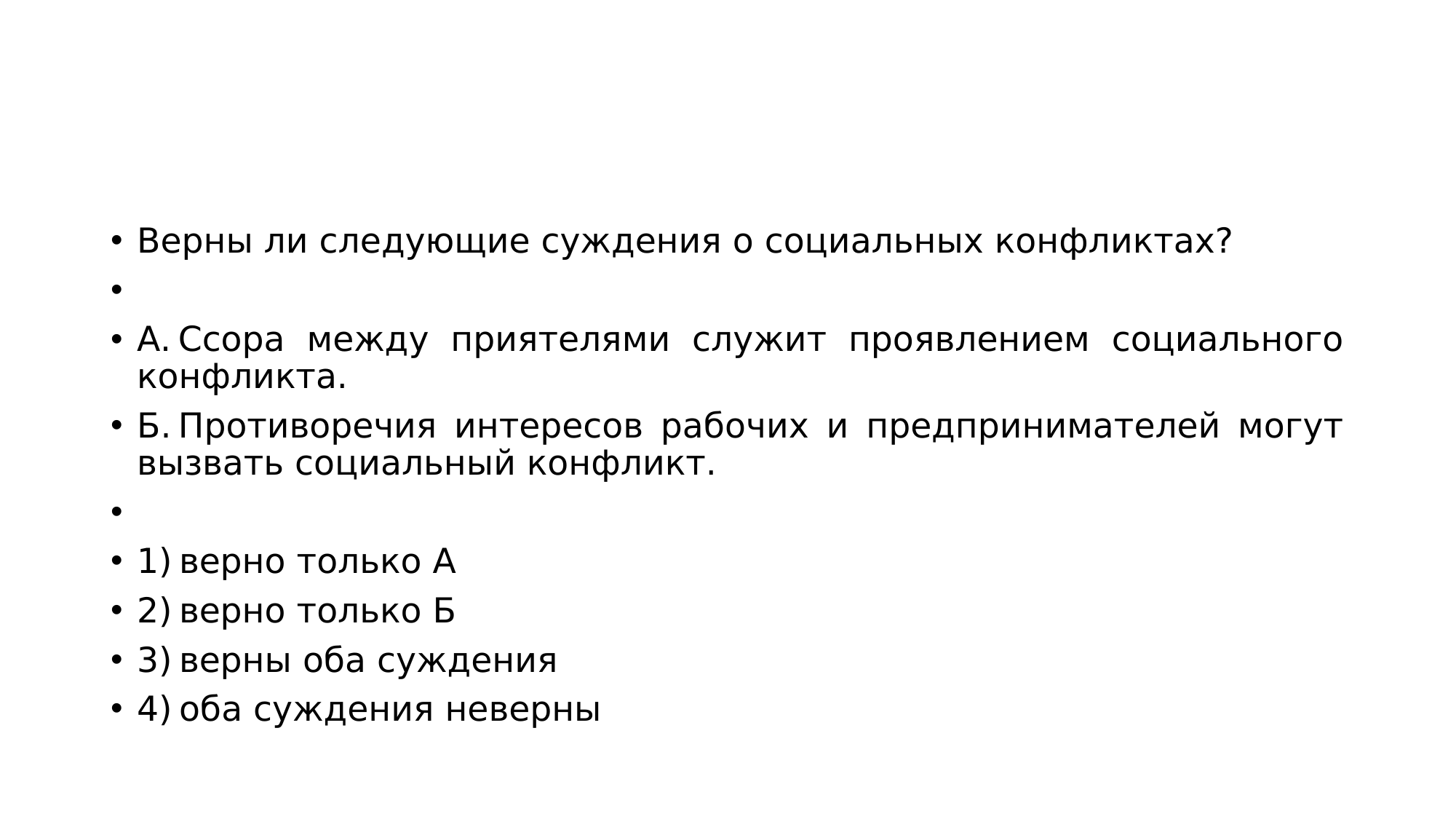

#
Верны ли следующие суждения о социальных конфликтах?

А. Ссора между приятелями служит проявлением социального конфликта.
Б. Противоречия интересов рабочих и предпринимателей могут вызвать социальный конфликт.

1) верно только А
2) верно только Б
3) верны оба суждения
4) оба суждения неверны